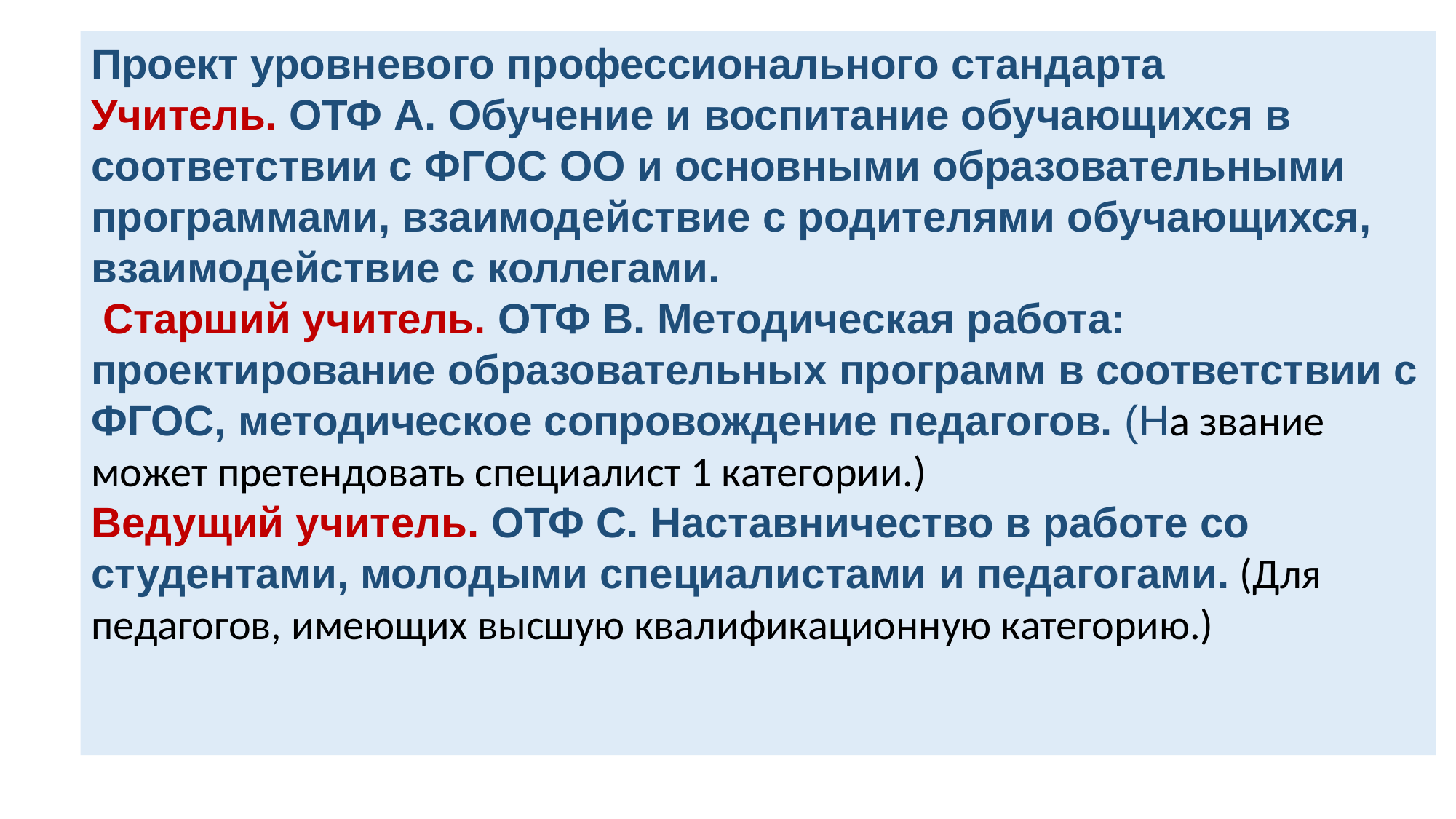

Проект уровневого профессионального стандарта
Учитель. ОТФ А. Обучение и воспитание обучающихся в соответствии с ФГОС ОО и основными образовательными программами, взаимодействие с родителями обучающихся, взаимодействие с коллегами.
 Старший учитель. ОТФ В. Методическая работа: проектирование образовательных программ в соответствии с ФГОС, методическое сопровождение педагогов. (На звание может претендовать специалист 1 категории.)
Ведущий учитель. ОТФ С. Наставничество в работе со студентами, молодыми специалистами и педагогами. (Для педагогов, имеющих высшую квалификационную категорию.)